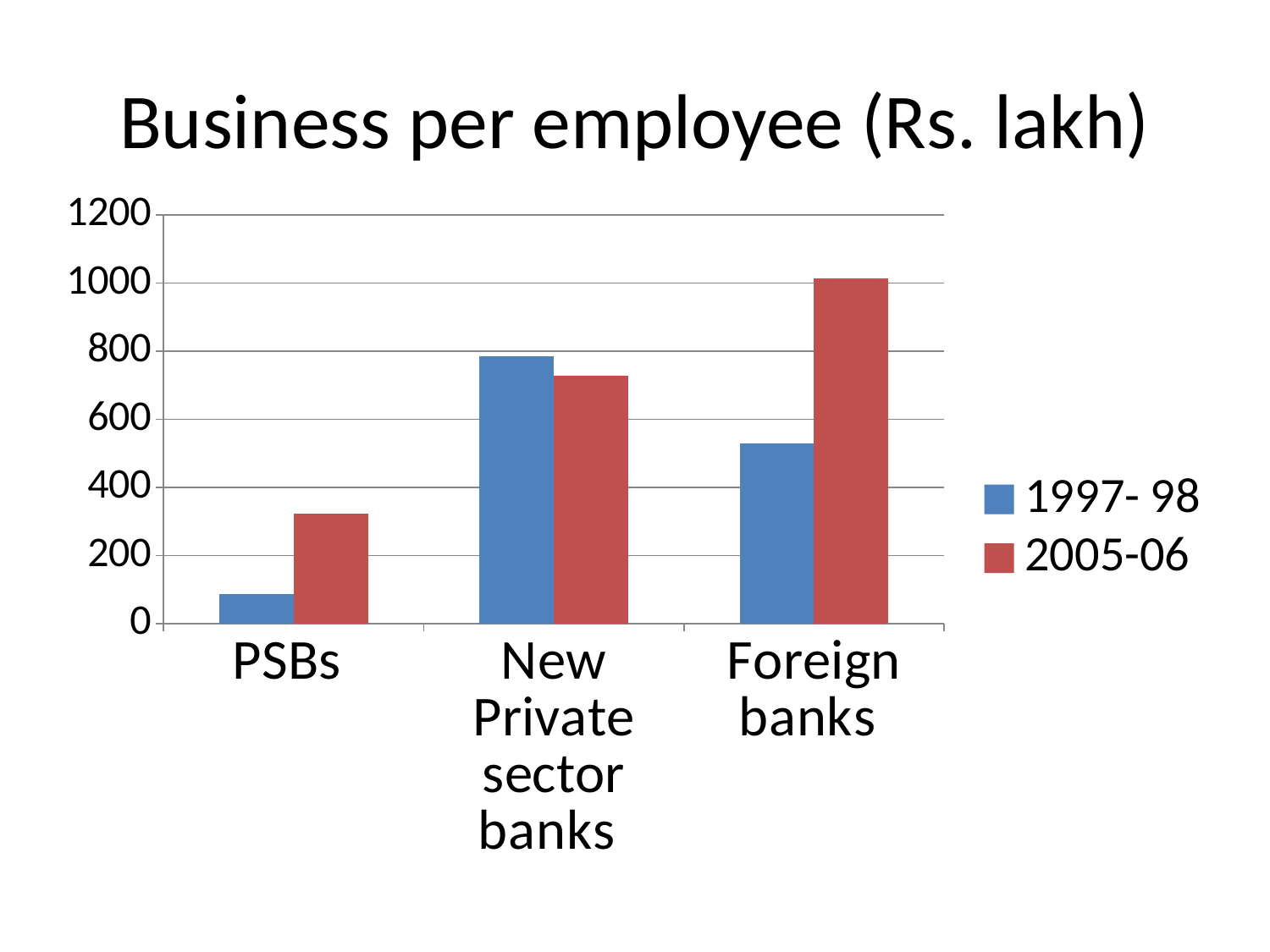

# Business per employee (Rs. lakh)

### Chart

| Category | 1997- 98  | 2005-06  |
|---|---|---|
| PSBs  | 88.5 | 324.1 |
| New Private sector banks  | 785.9 | 728.9 |
| Foreign banks  | 529.4 | 1012.8 |